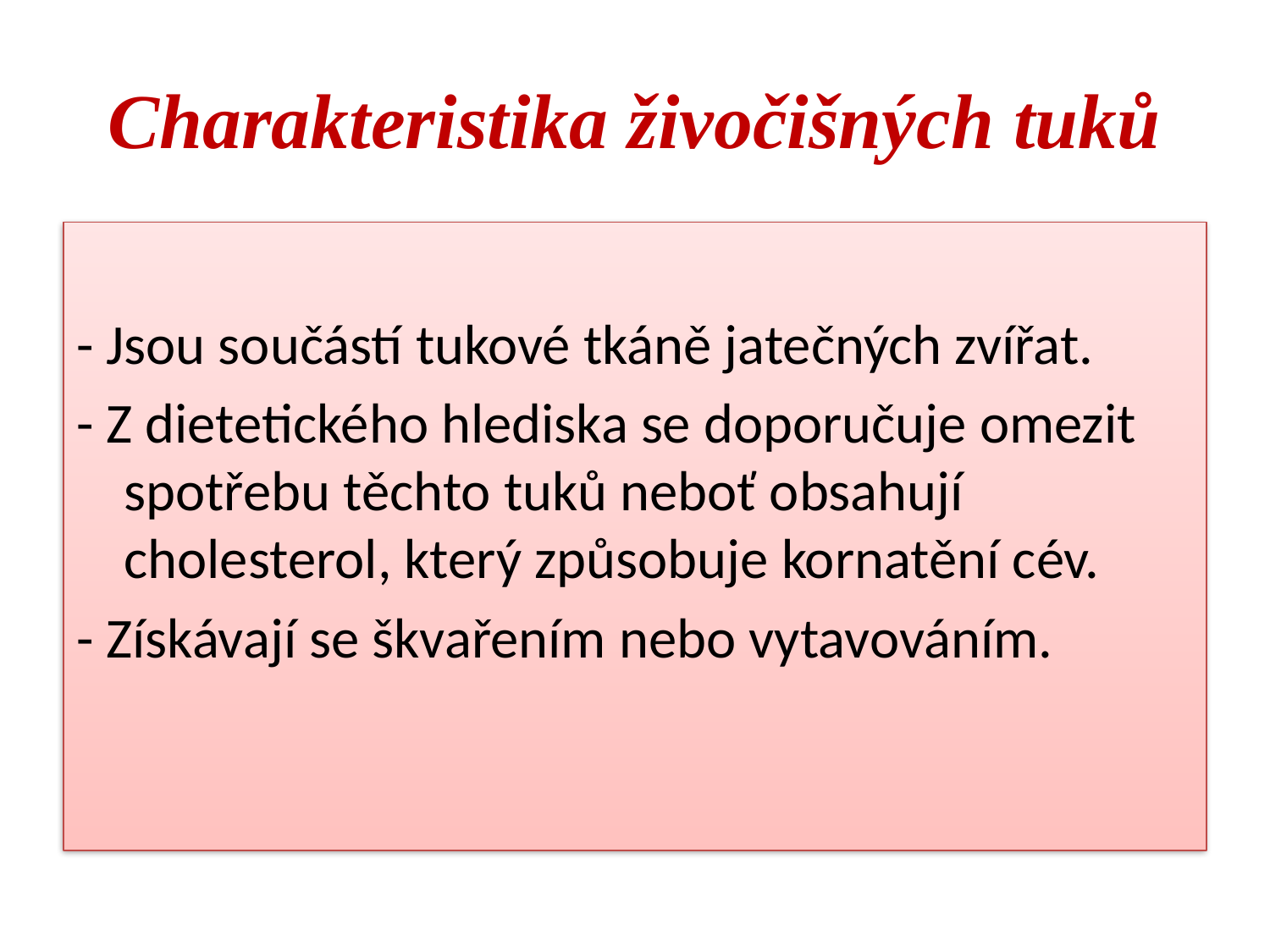

# Charakteristika živočišných tuků

- Jsou součástí tukové tkáně jatečných zvířat.
- Z dietetického hlediska se doporučuje omezit spotřebu těchto tuků neboť obsahují cholesterol, který způsobuje kornatění cév.
- Získávají se škvařením nebo vytavováním.